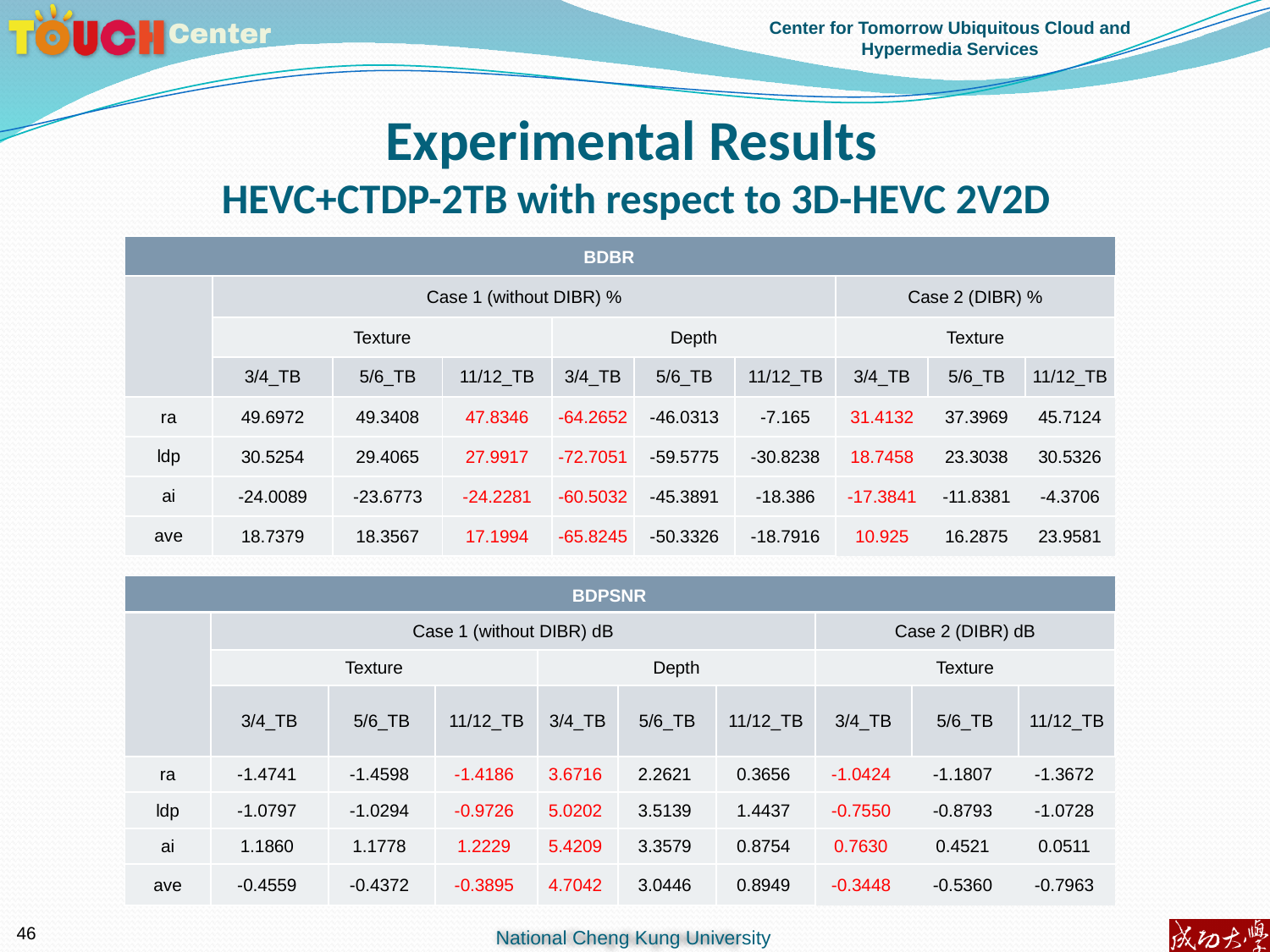

# Experimental Results HEVC+CTDP-2TB with respect to 3D-HEVC 2V2D
| BDBR |  |  |  |  |  |  |  |  |  |
| --- | --- | --- | --- | --- | --- | --- | --- | --- | --- |
|  | Case 1 (without DIBR) % |  |  |  |  |  | Case 2 (DIBR) % |  |  |
|  | Texture |  |  | Depth |  |  | Texture |  |  |
|  | 3/4\_TB | 5/6\_TB | 11/12\_TB | 3/4\_TB | 5/6\_TB | 11/12\_TB | 3/4\_TB | 5/6\_TB | 11/12\_TB |
| ra | 49.6972 | 49.3408 | 47.8346 | -64.2652 | -46.0313 | -7.165 | 31.4132 | 37.3969 | 45.7124 |
| ldp | 30.5254 | 29.4065 | 27.9917 | -72.7051 | -59.5775 | -30.8238 | 18.7458 | 23.3038 | 30.5326 |
| ai | -24.0089 | -23.6773 | -24.2281 | -60.5032 | -45.3891 | -18.386 | -17.3841 | -11.8381 | -4.3706 |
| ave | 18.7379 | 18.3567 | 17.1994 | -65.8245 | -50.3326 | -18.7916 | 10.925 | 16.2875 | 23.9581 |
| BDPSNR |  |  |  |  |  |  |  |  |  |
| --- | --- | --- | --- | --- | --- | --- | --- | --- | --- |
|  | Case 1 (without DIBR) dB |  |  |  |  |  | Case 2 (DIBR) dB |  |  |
|  | Texture |  |  | Depth |  |  | Texture |  |  |
|  | 3/4\_TB | 5/6\_TB | 11/12\_TB | 3/4\_TB | 5/6\_TB | 11/12\_TB | 3/4\_TB | 5/6\_TB | 11/12\_TB |
| ra | -1.4741 | -1.4598 | -1.4186 | 3.6716 | 2.2621 | 0.3656 | -1.0424 | -1.1807 | -1.3672 |
| ldp | -1.0797 | -1.0294 | -0.9726 | 5.0202 | 3.5139 | 1.4437 | -0.7550 | -0.8793 | -1.0728 |
| ai | 1.1860 | 1.1778 | 1.2229 | 5.4209 | 3.3579 | 0.8754 | 0.7630 | 0.4521 | 0.0511 |
| ave | -0.4559 | -0.4372 | -0.3895 | 4.7042 | 3.0446 | 0.8949 | -0.3448 | -0.5360 | -0.7963 |